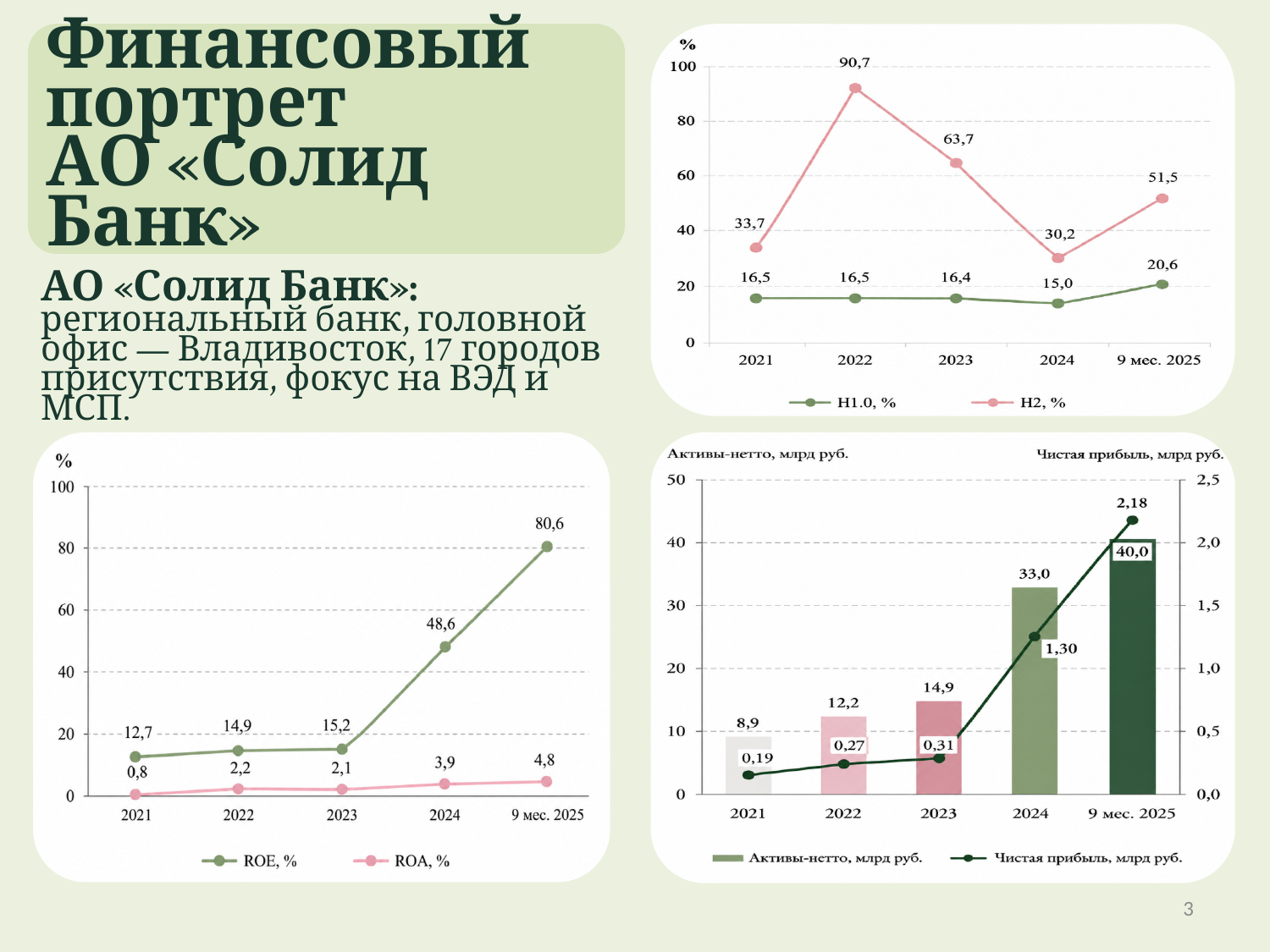

# Финансовый портрет АО «Солид Банк»
АО «Солид Банк»:
региональный банк, головной офис — Владивосток, 17 городов присутствия, фокус на ВЭД и МСП.

3